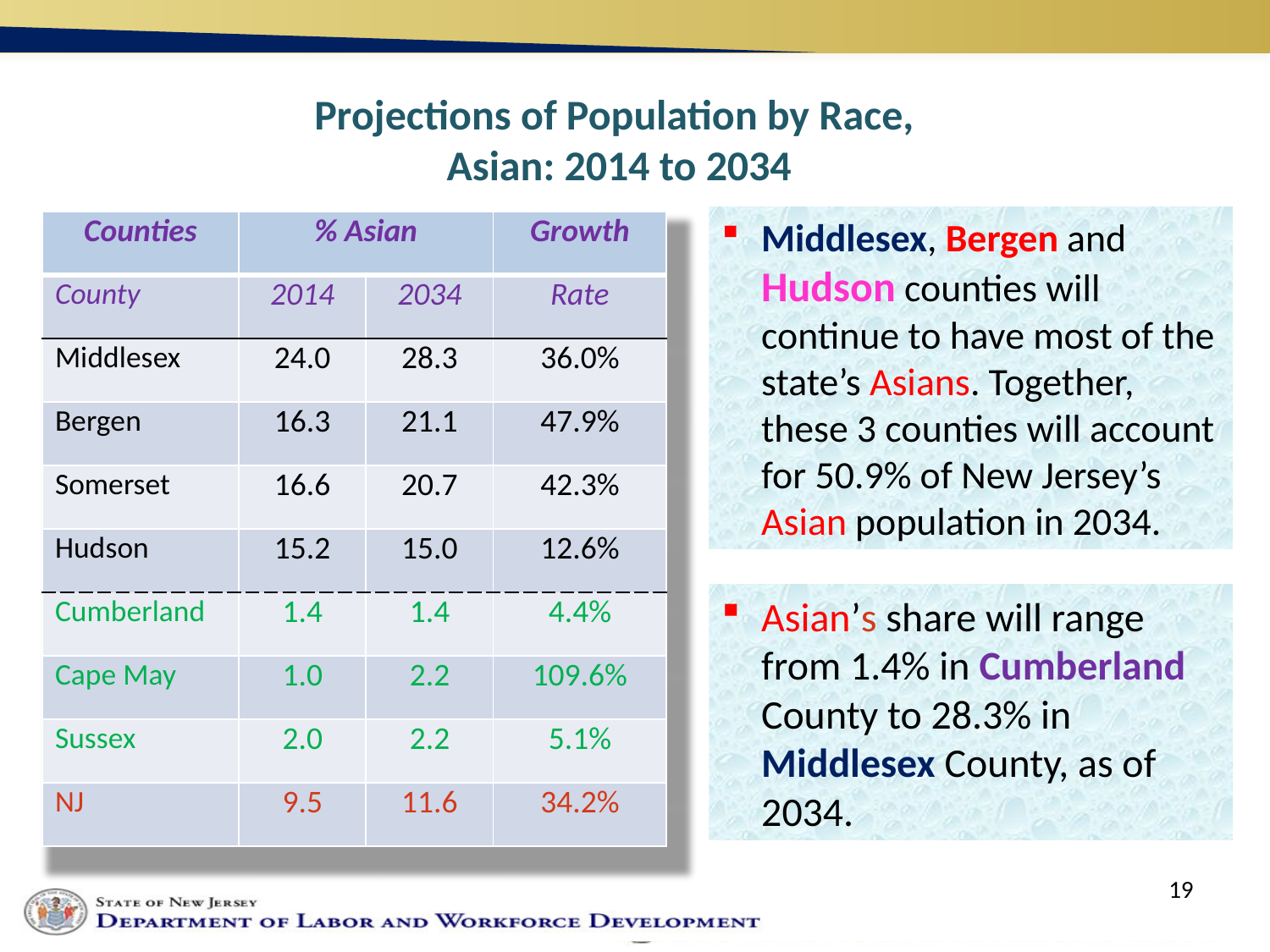

Projections of Population by Race,
Asian: 2014 to 2034
Middlesex, Bergen and Hudson counties will continue to have most of the state’s Asians. Together, these 3 counties will account for 50.9% of New Jersey’s Asian population in 2034.
| Counties | % Asian |  | Growth |
| --- | --- | --- | --- |
| County | 2014 | 2034 | Rate |
| Middlesex | 24.0 | 28.3 | 36.0% |
| Bergen | 16.3 | 21.1 | 47.9% |
| Somerset | 16.6 | 20.7 | 42.3% |
| Hudson | 15.2 | 15.0 | 12.6% |
| Cumberland | 1.4 | 1.4 | 4.4% |
| Cape May | 1.0 | 2.2 | 109.6% |
| Sussex | 2.0 | 2.2 | 5.1% |
| NJ | 9.5 | 11.6 | 34.2% |
Asian’s share will range from 1.4% in Cumberland County to 28.3% in Middlesex County, as of 2034.
19